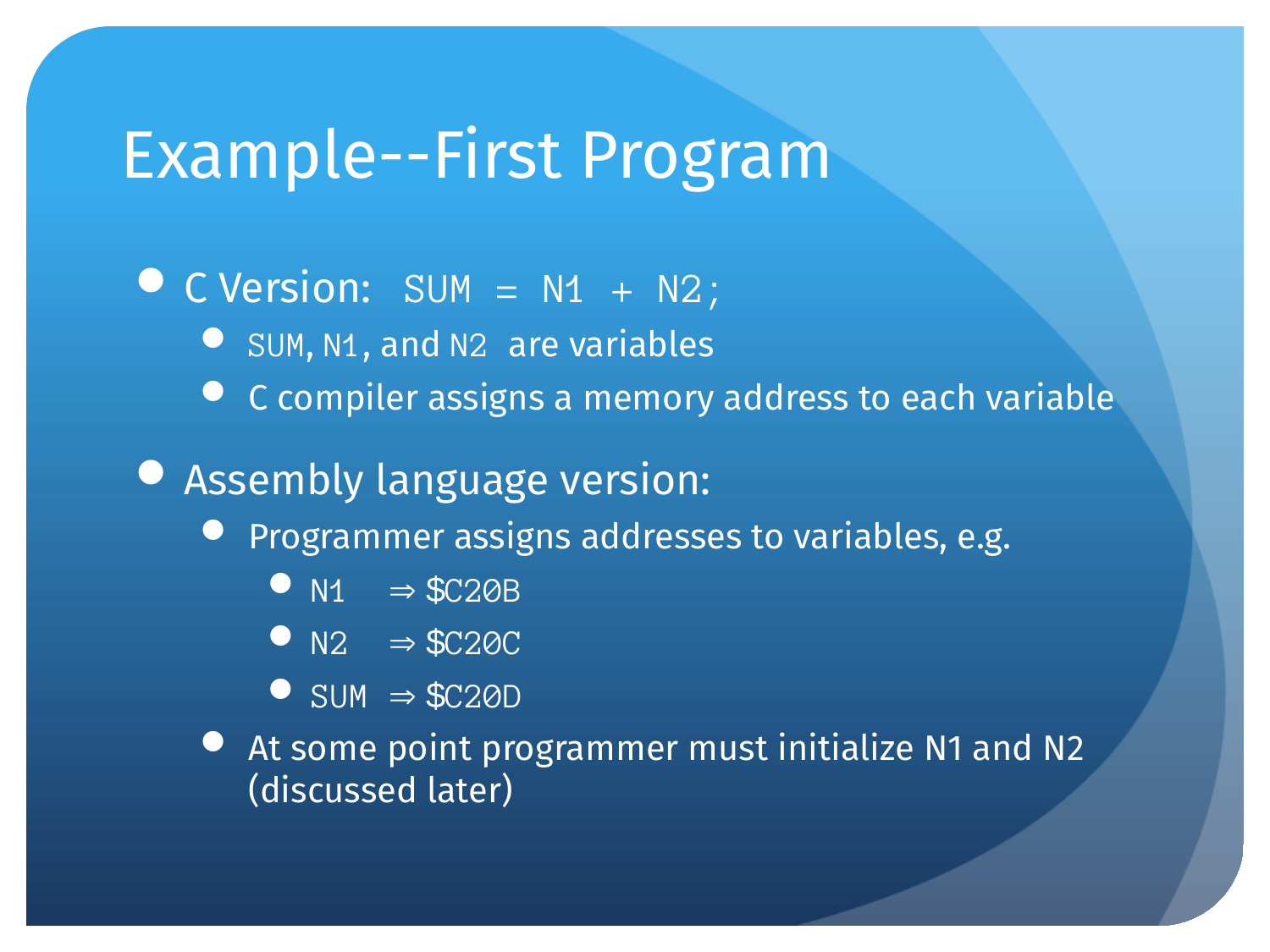

# Example--First Program
C Version:   SUM = N1 + N2;
SUM, N1, and N2 are variables
C compiler assigns a memory address to each variable
Assembly language version:
Programmer assigns addresses to variables, e.g.
N1  ⇒ $C20B
N2  ⇒ $C20C
SUM ⇒ $C20D
At some point programmer must initialize N1 and N2 (discussed later)